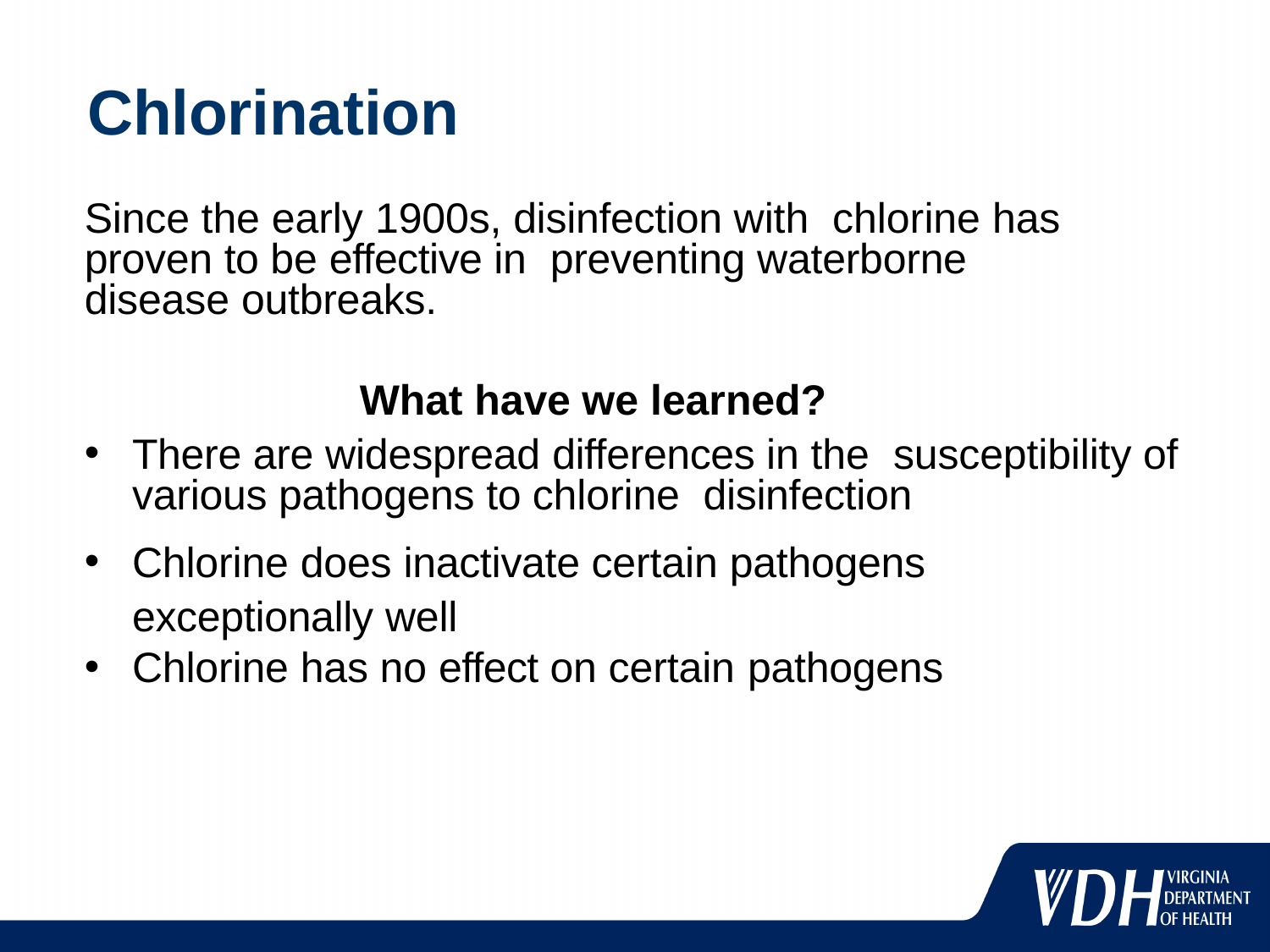

# Chlorination
Since the early 1900s, disinfection with  chlorine has proven to be effective in  preventing waterborne disease outbreaks.

What have we learned?
There are widespread differences in the  susceptibility of various pathogens to chlorine  disinfection
Chlorine does inactivate certain pathogens  exceptionally well
Chlorine has no effect on certain pathogens